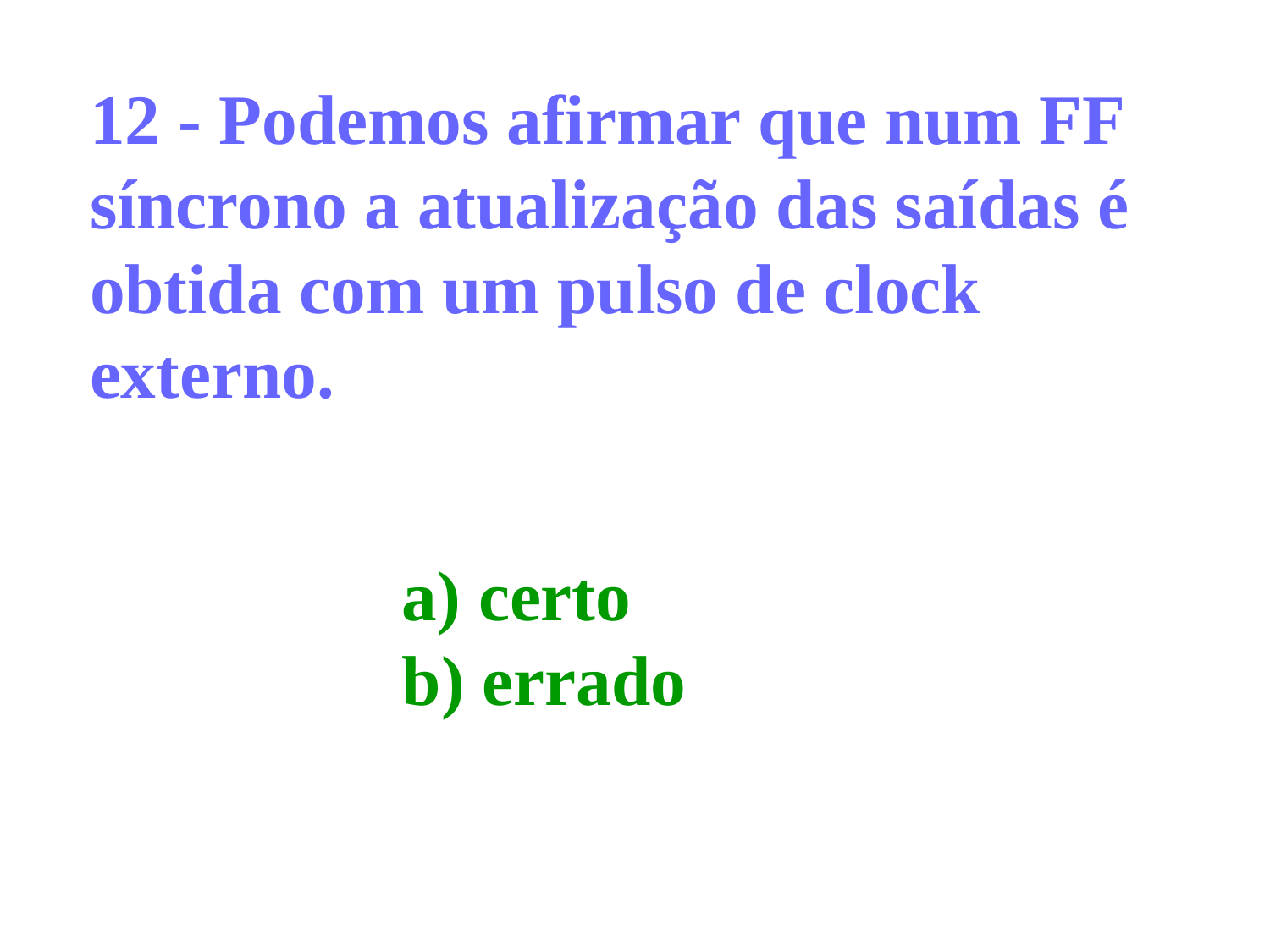

12 - Podemos afirmar que num FF
síncrono a atualização das saídas é
obtida com um pulso de clock
externo.
a) certo
b) errado